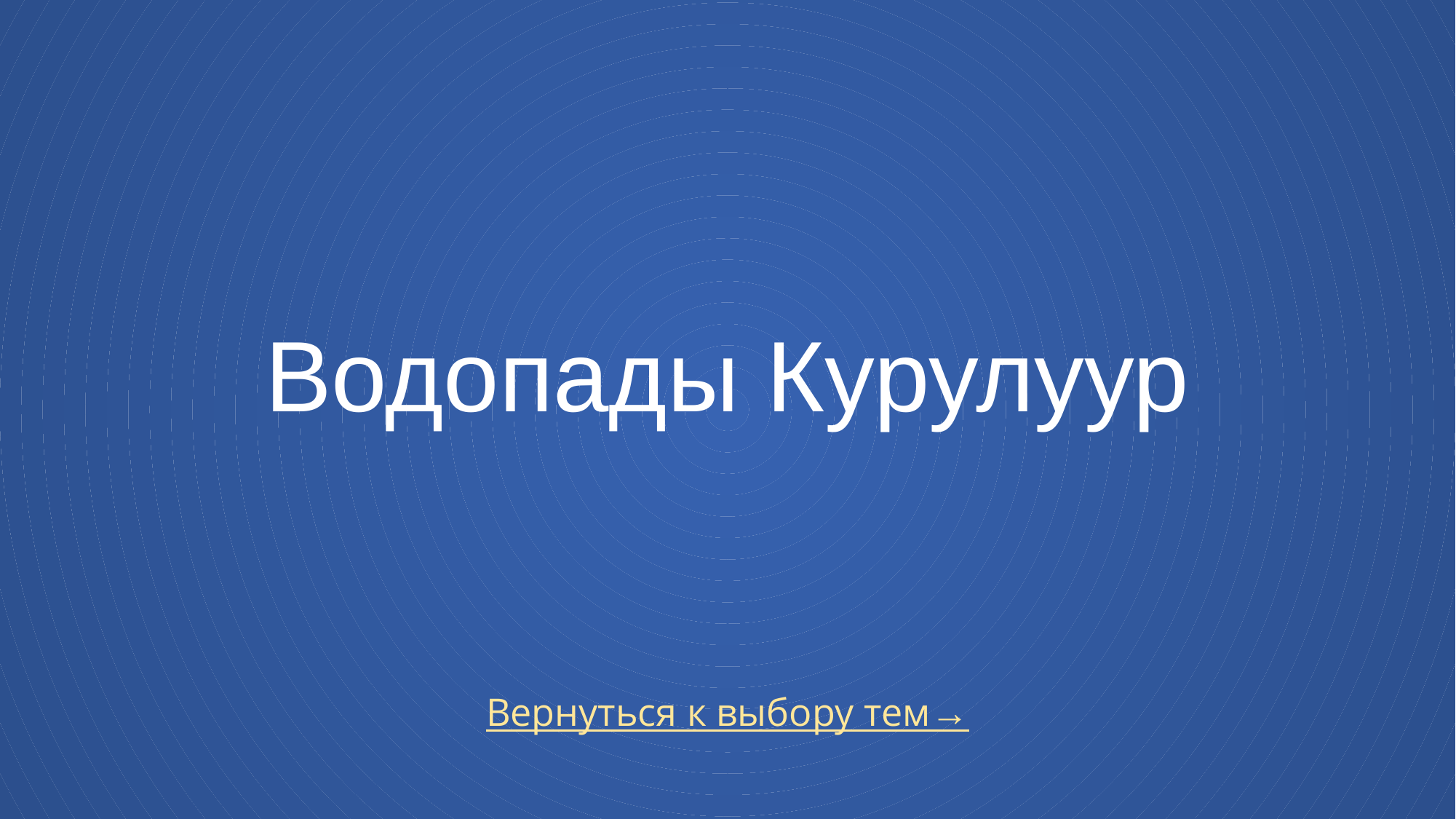

# Водопады Курулуур
Вернуться к выбору тем→